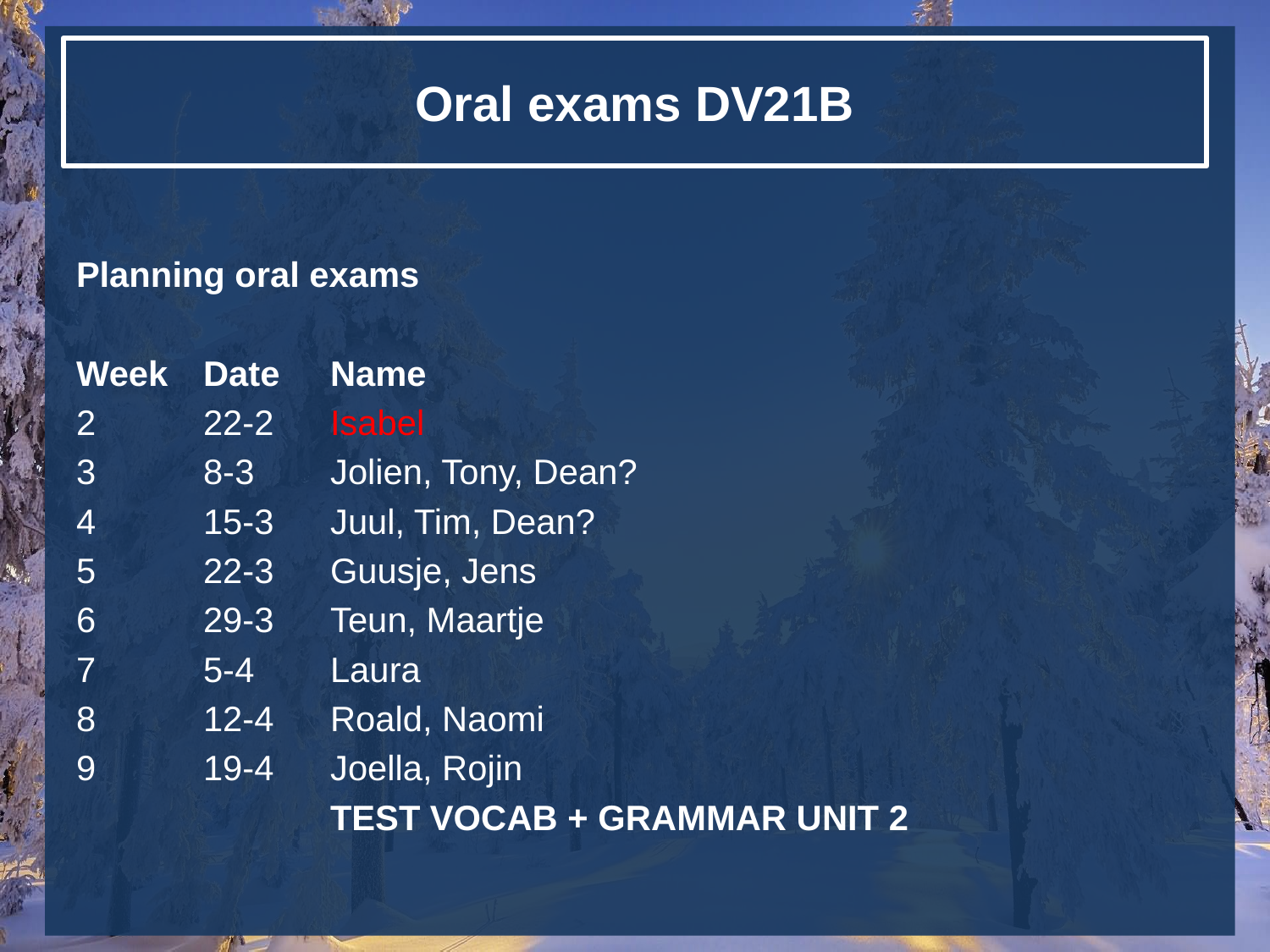

# Oral exams DV21B

Planning oral exams

Week	Date	Name
2	22-2	Isabel
3	8-3	Jolien, Tony, Dean?
4	15-3	Juul, Tim, Dean?
5	22-3	Guusje, Jens
6	29-3	Teun, Maartje
7	5-4	Laura
8	12-4	Roald, Naomi
9	19-4	Joella, Rojin
		TEST VOCAB + GRAMMAR UNIT 2